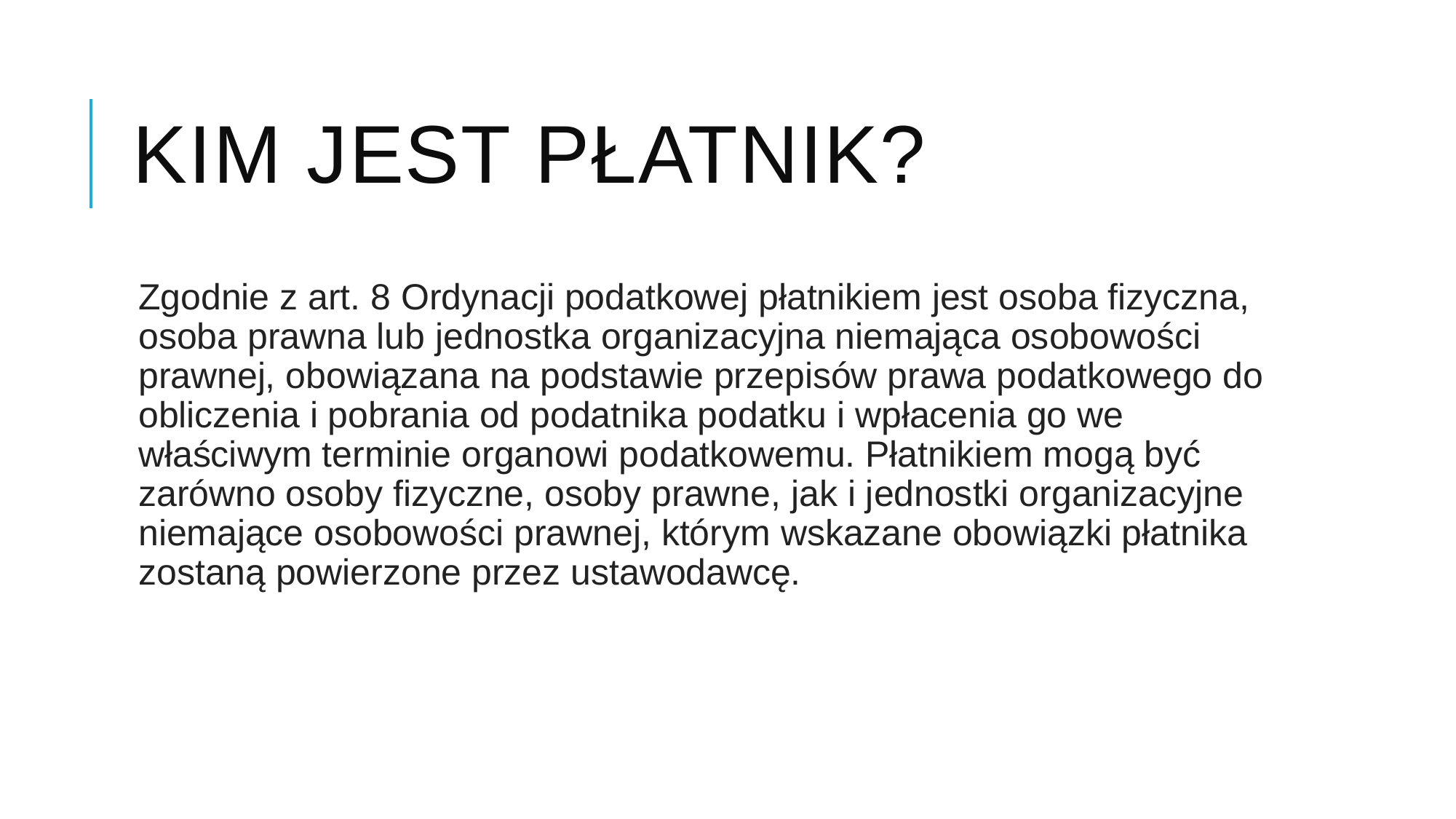

# Kim jest płatnik?
Zgodnie z art. 8 Ordynacji podatkowej płatnikiem jest osoba fizyczna, osoba prawna lub jednostka organizacyjna niemająca osobowości prawnej, obowiązana na podstawie przepisów prawa podatkowego do obliczenia i pobrania od podatnika podatku i wpłacenia go we właściwym terminie organowi podatkowemu. Płatnikiem mogą być zarówno osoby fizyczne, osoby prawne, jak i jednostki organizacyjne niemające osobowości prawnej, którym wskazane obowiązki płatnika zostaną powierzone przez ustawodawcę.